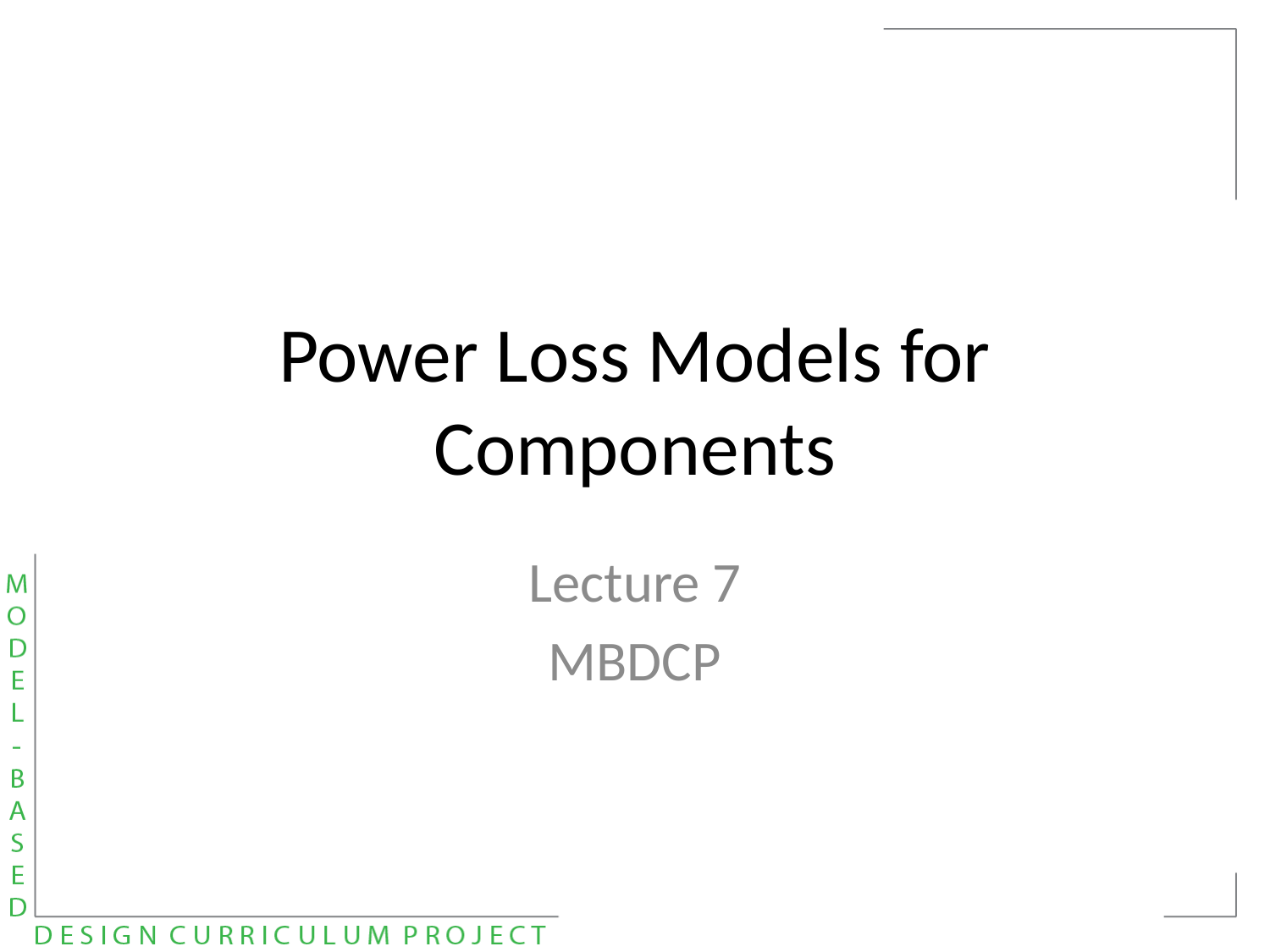

# Power Loss Models for Components
Lecture 7
MBDCP